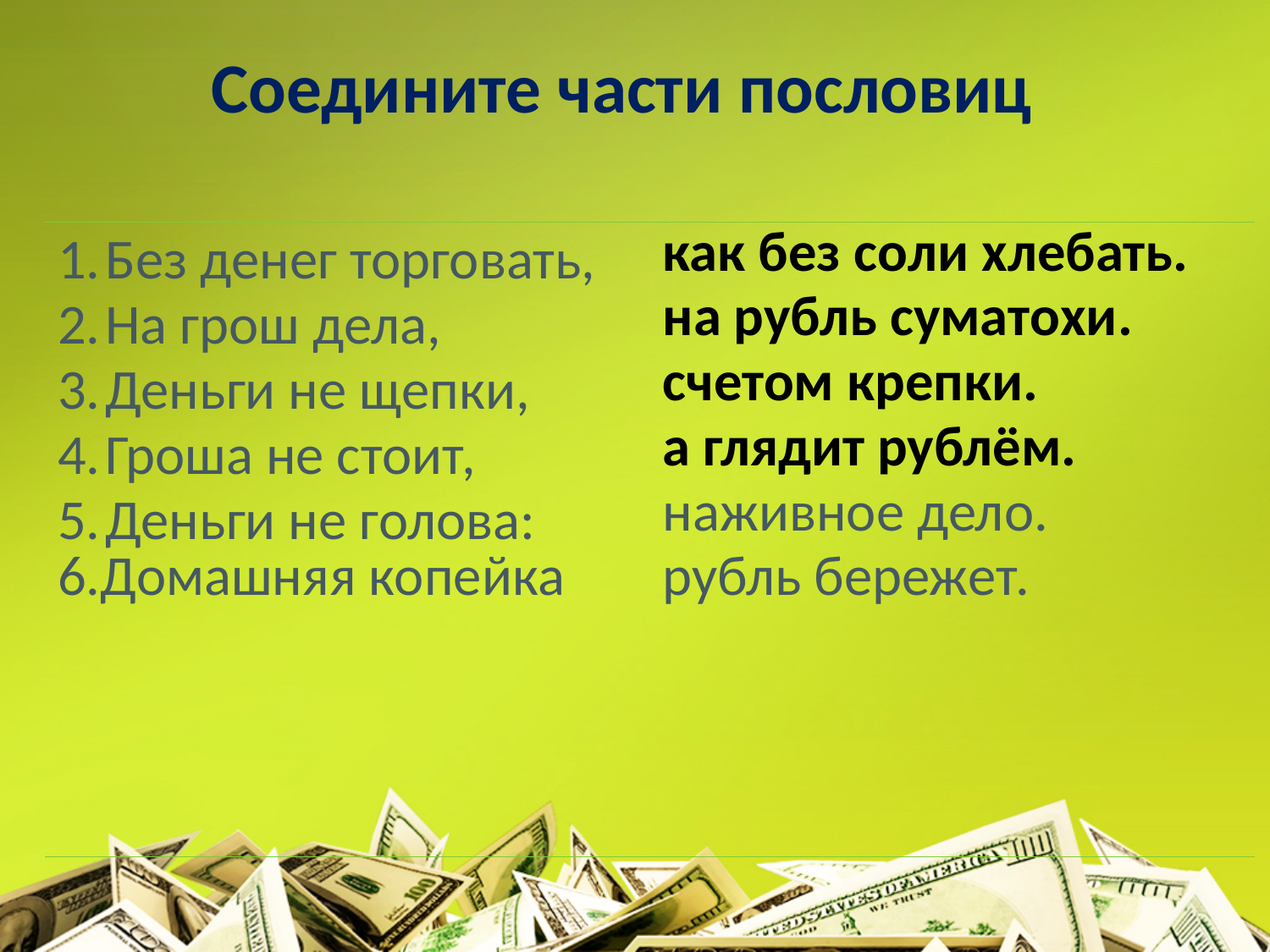

Соедините части пословиц
| Без денег торговать, На грош дела, Деньги не щепки, Гроша не стоит, Деньги не голова: 6.Домашняя копейка | как без соли хлебать. на рубль суматохи. счетом крепки. а глядит рублём. наживное дело. рубль бережет. |
| --- | --- |